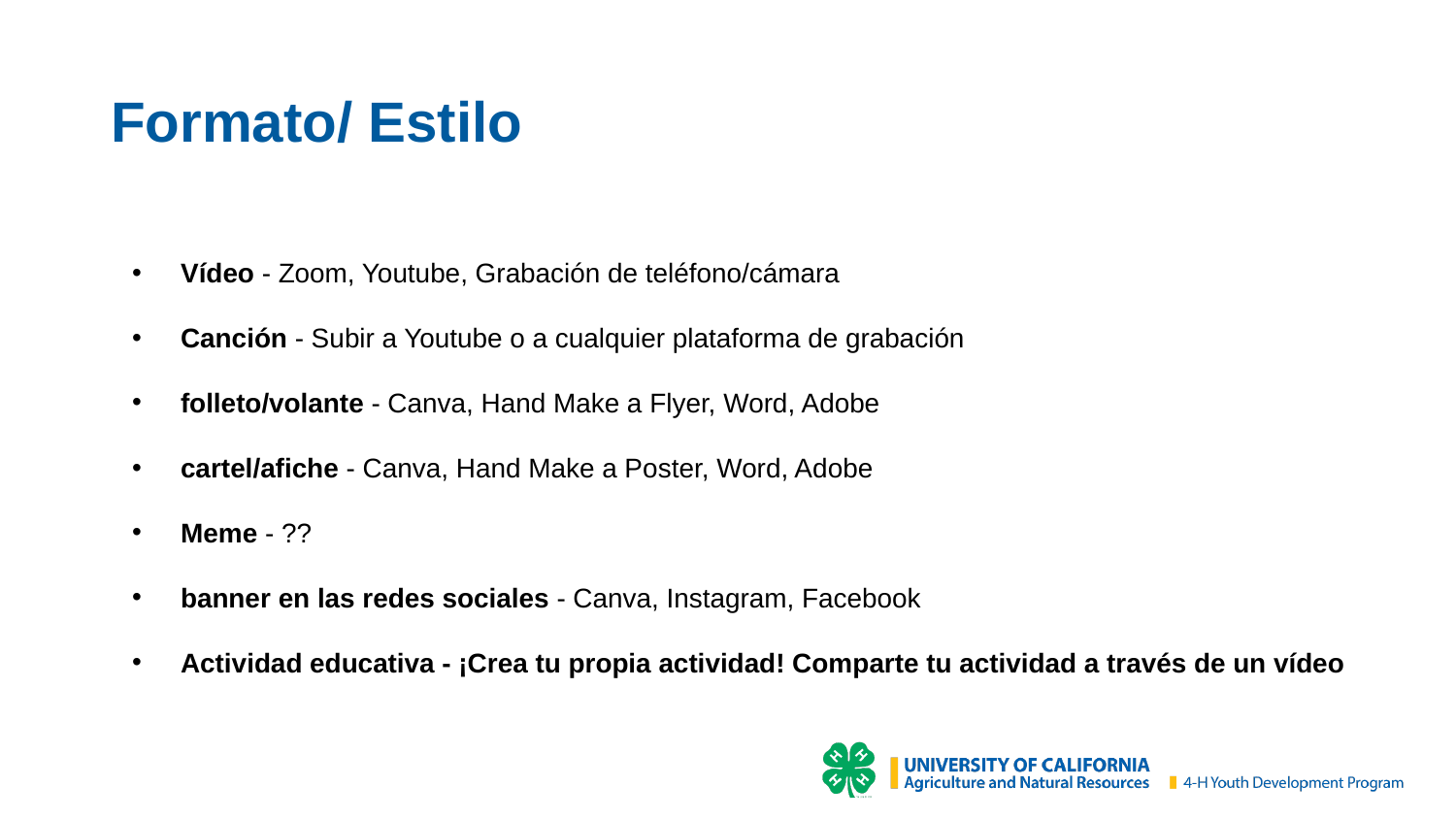

# Formato/ Estilo
Vídeo - Zoom, Youtube, Grabación de teléfono/cámara
Canción - Subir a Youtube o a cualquier plataforma de grabación
folleto/volante - Canva, Hand Make a Flyer, Word, Adobe
cartel/afiche - Canva, Hand Make a Poster, Word, Adobe
Meme - ??
banner en las redes sociales - Canva, Instagram, Facebook
Actividad educativa - ¡Crea tu propia actividad! Comparte tu actividad a través de un vídeo